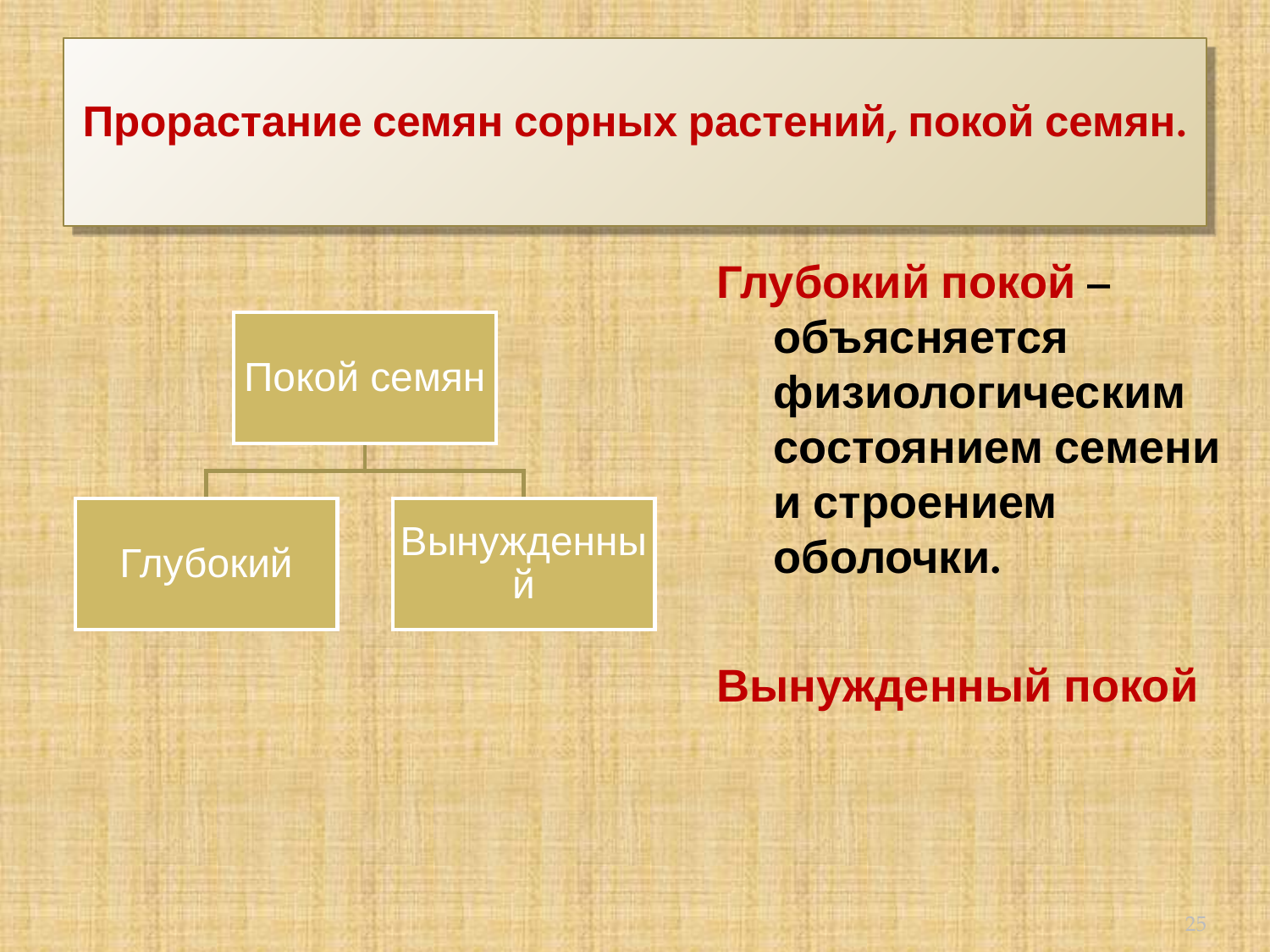

Прорастание семян сорных растений, покой семян.
Покой семян
Глубокий
Вынужденный
Глубокий покой – объясняется физиологическим состоянием семени и строением оболочки.

Вынужденный покой
25